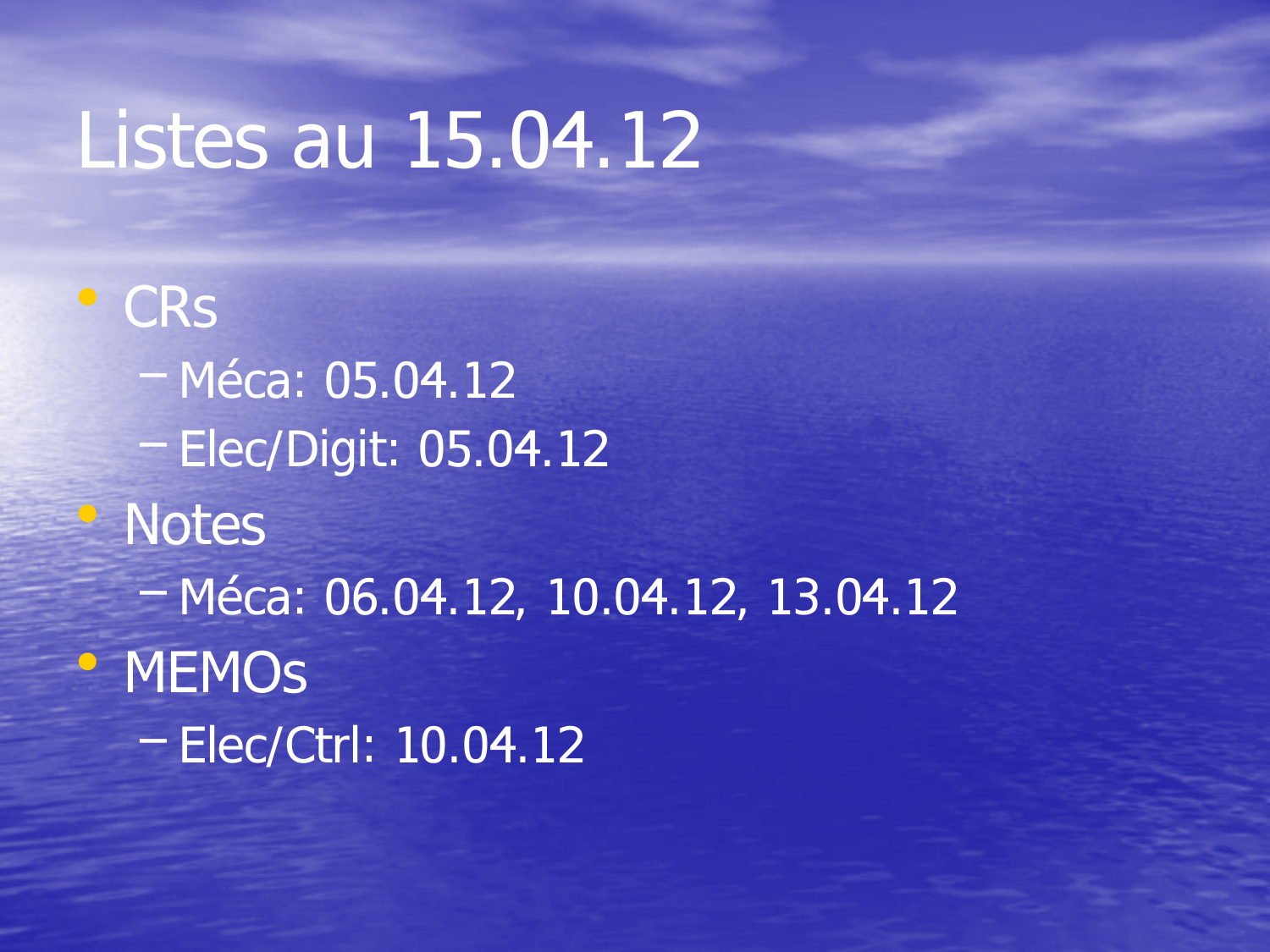

# Listes au 15.04.12
CRs
Méca: 05.04.12
Elec/Digit: 05.04.12
Notes
Méca: 06.04.12, 10.04.12, 13.04.12
MEMOs
Elec/Ctrl: 10.04.12